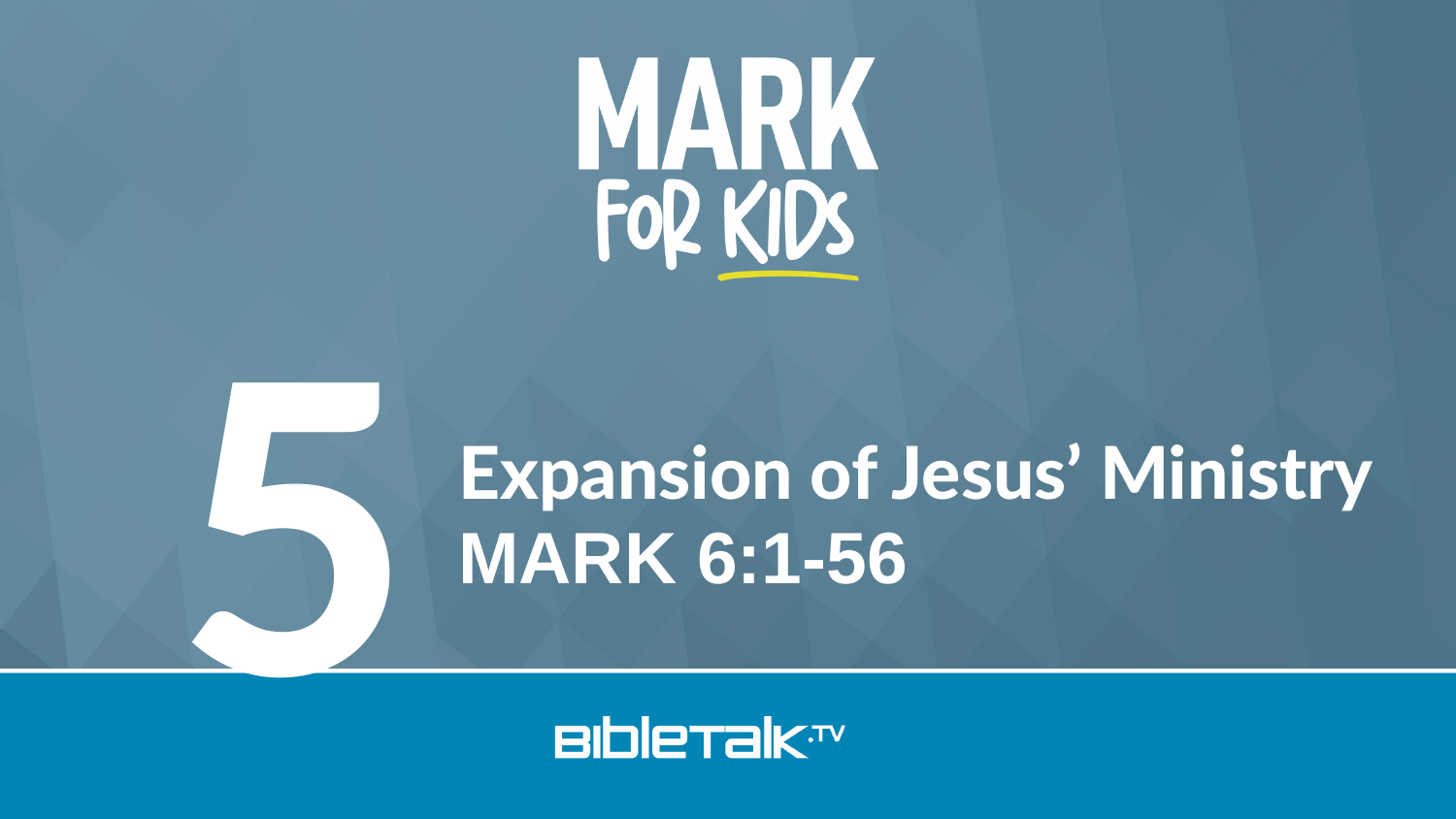

5
Expansion of Jesus’ Ministry
MARK 6:1-56